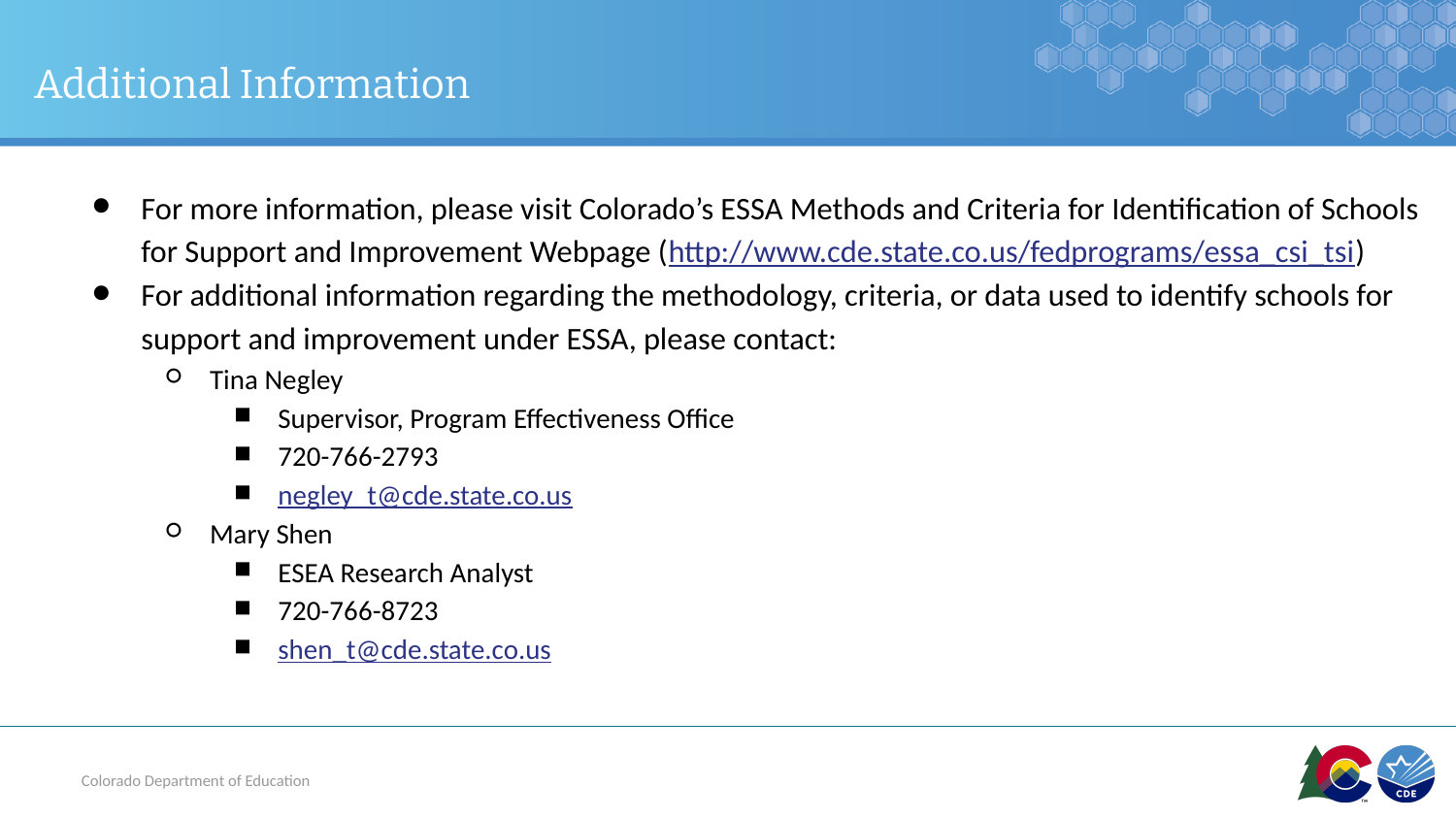

# Additional Information
For more information, please visit Colorado’s ESSA Methods and Criteria for Identification of Schools for Support and Improvement Webpage (http://www.cde.state.co.us/fedprograms/essa_csi_tsi)
For additional information regarding the methodology, criteria, or data used to identify schools for support and improvement under ESSA, please contact:
Tina Negley
Supervisor, Program Effectiveness Office
720-766-2793
negley_t@cde.state.co.us
Mary Shen
ESEA Research Analyst
720-766-8723
shen_t@cde.state.co.us